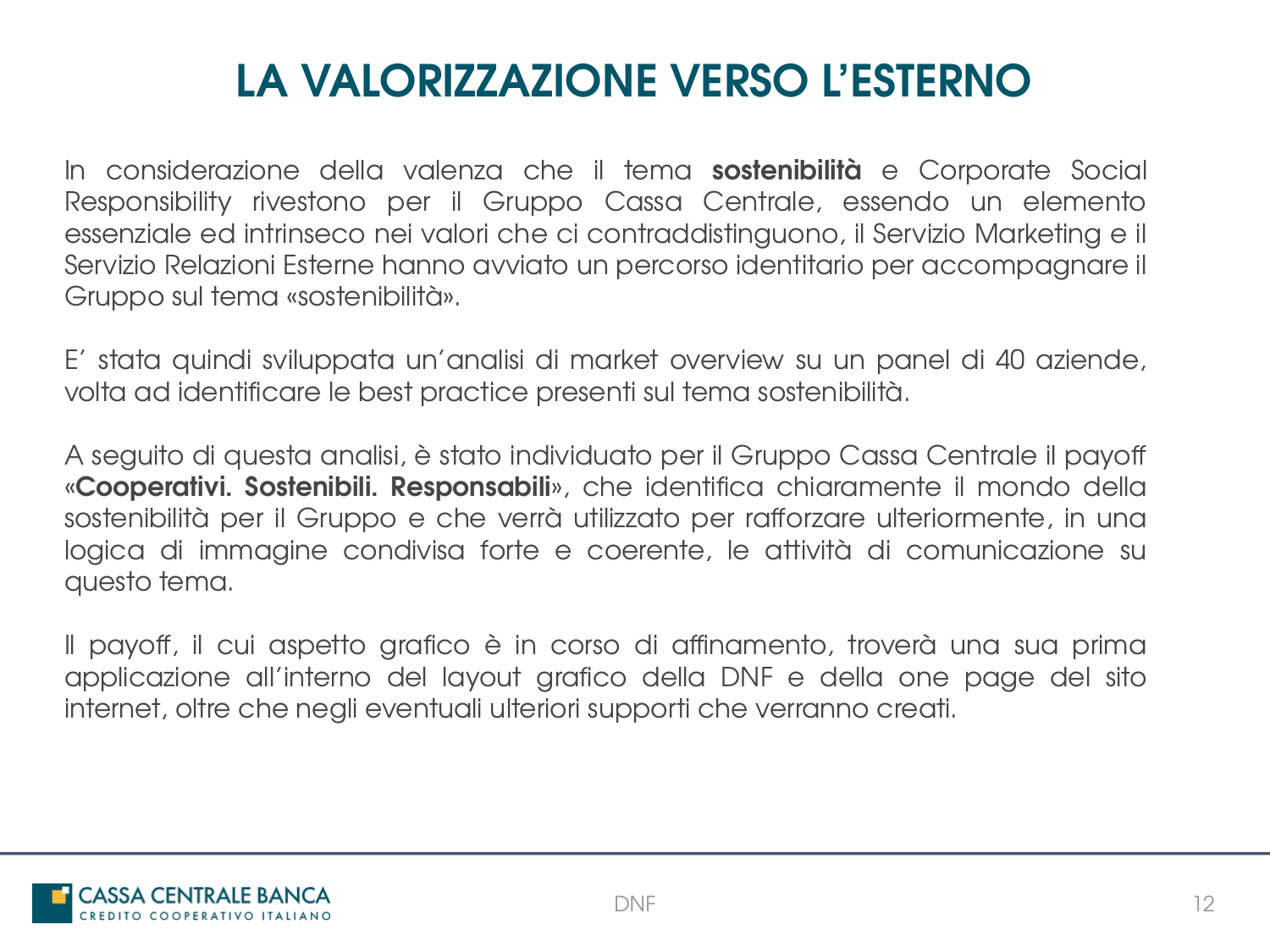

La valorizzazione verso l’esterno
In considerazione della valenza che il tema sostenibilità e Corporate Social Responsibility rivestono per il Gruppo Cassa Centrale, essendo un elemento essenziale ed intrinseco nei valori che ci contraddistinguono, il Servizio Marketing e il Servizio Relazioni Esterne hanno avviato un percorso identitario per accompagnare il Gruppo sul tema «sostenibilità».

E’ stata quindi sviluppata un’analisi di market overview su un panel di 40 aziende, volta ad identificare le best practice presenti sul tema sostenibilità.

A seguito di questa analisi, è stato individuato per il Gruppo Cassa Centrale il payoff «Cooperativi. Sostenibili. Responsabili», che identifica chiaramente il mondo della sostenibilità per il Gruppo e che verrà utilizzato per rafforzare ulteriormente, in una logica di immagine condivisa forte e coerente, le attività di comunicazione su questo tema.

Il payoff, il cui aspetto grafico è in corso di affinamento, troverà una sua prima applicazione all’interno del layout grafico della DNF e della one page del sito internet, oltre che negli eventuali ulteriori supporti che verranno creati.
DNF
12